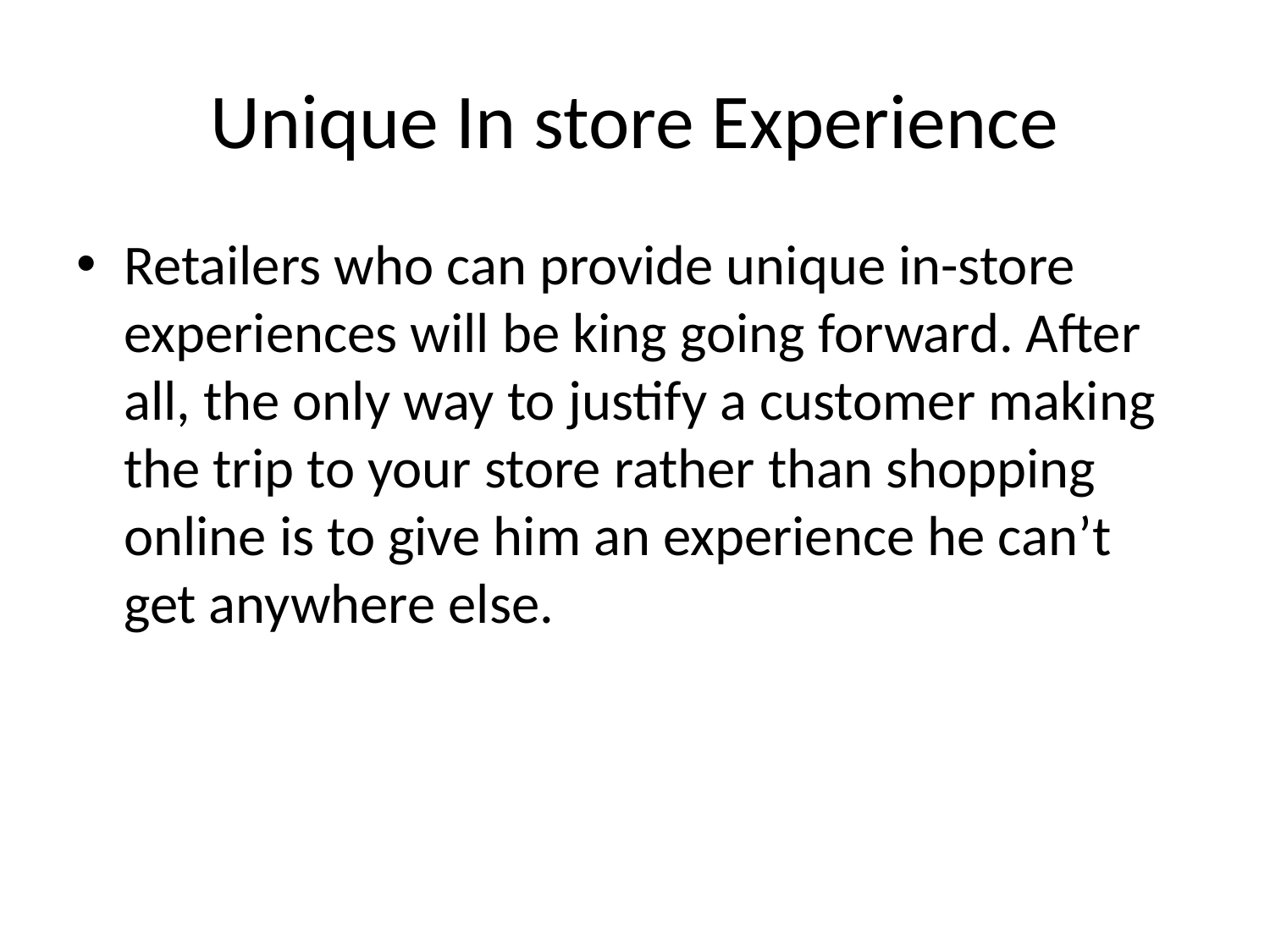

# Unique In store Experience
Retailers who can provide unique in-store experiences will be king going forward. After all, the only way to justify a customer making the trip to your store rather than shopping online is to give him an experience he can’t get anywhere else.